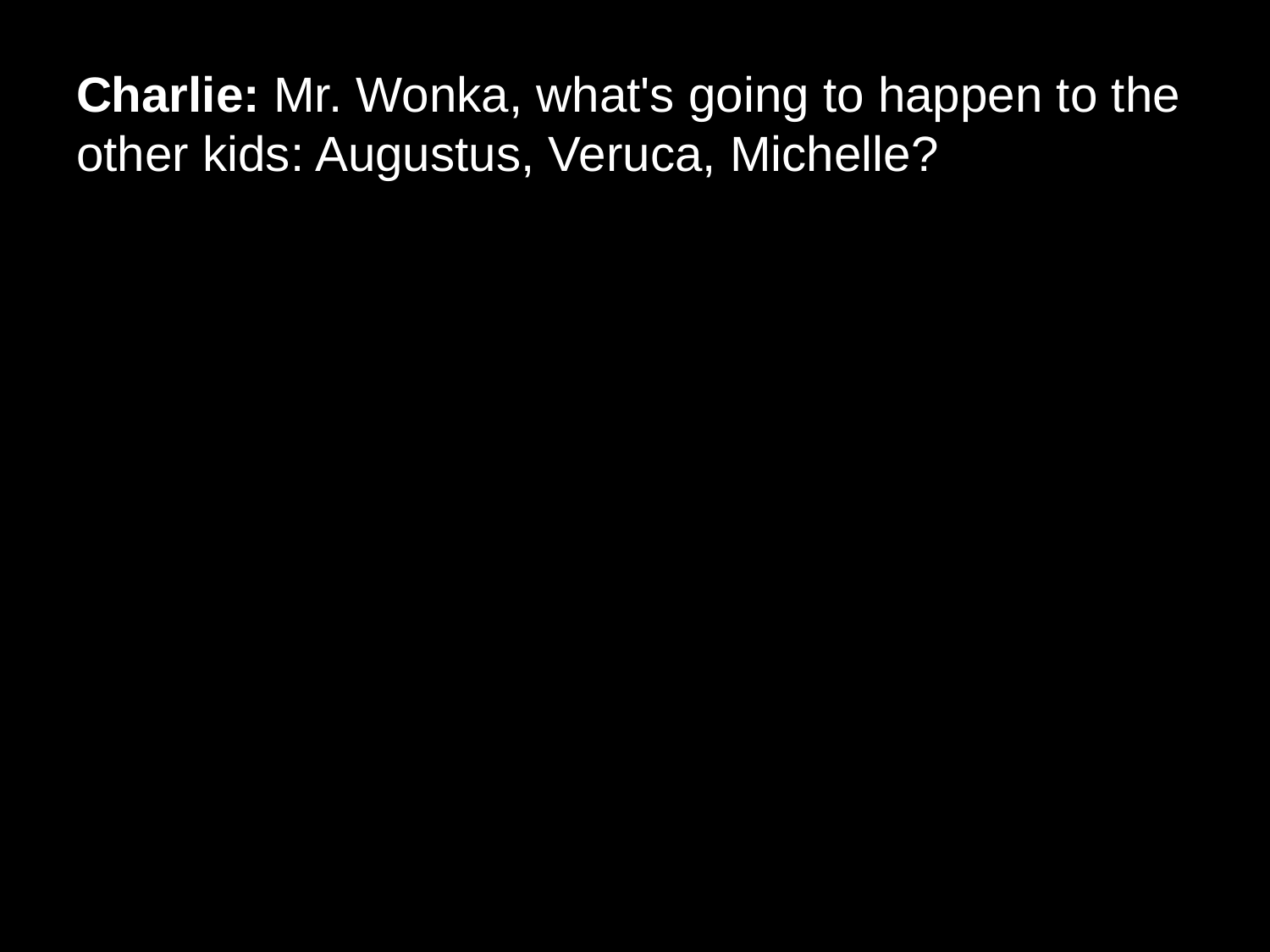

# Charlie: Mr. Wonka, what's going to happen to the other kids: Augustus, Veruca, Michelle?